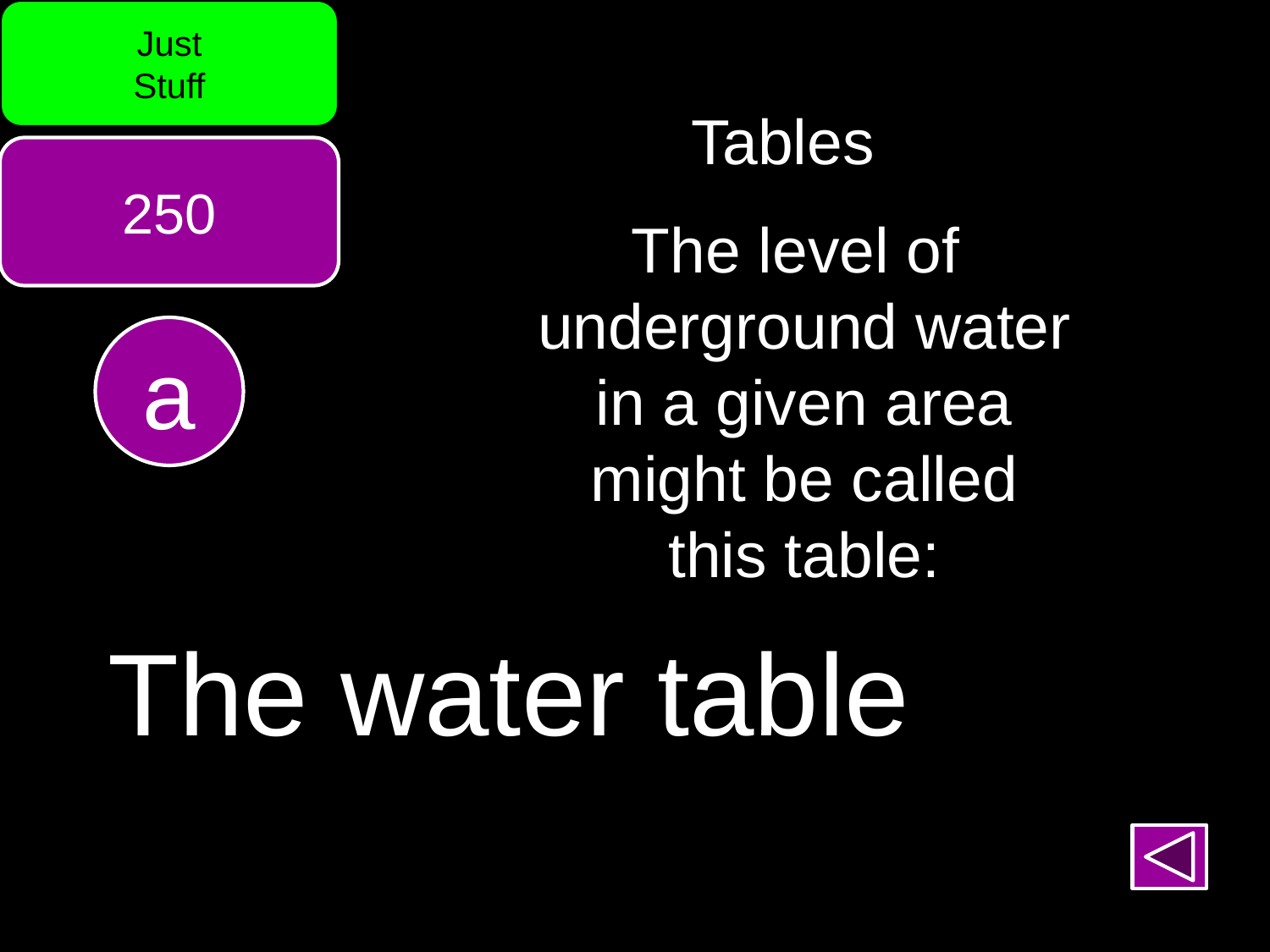

Just
Stuff
Tables
250

The level of
underground water
in a given area
might be called
this table:
a
The water table